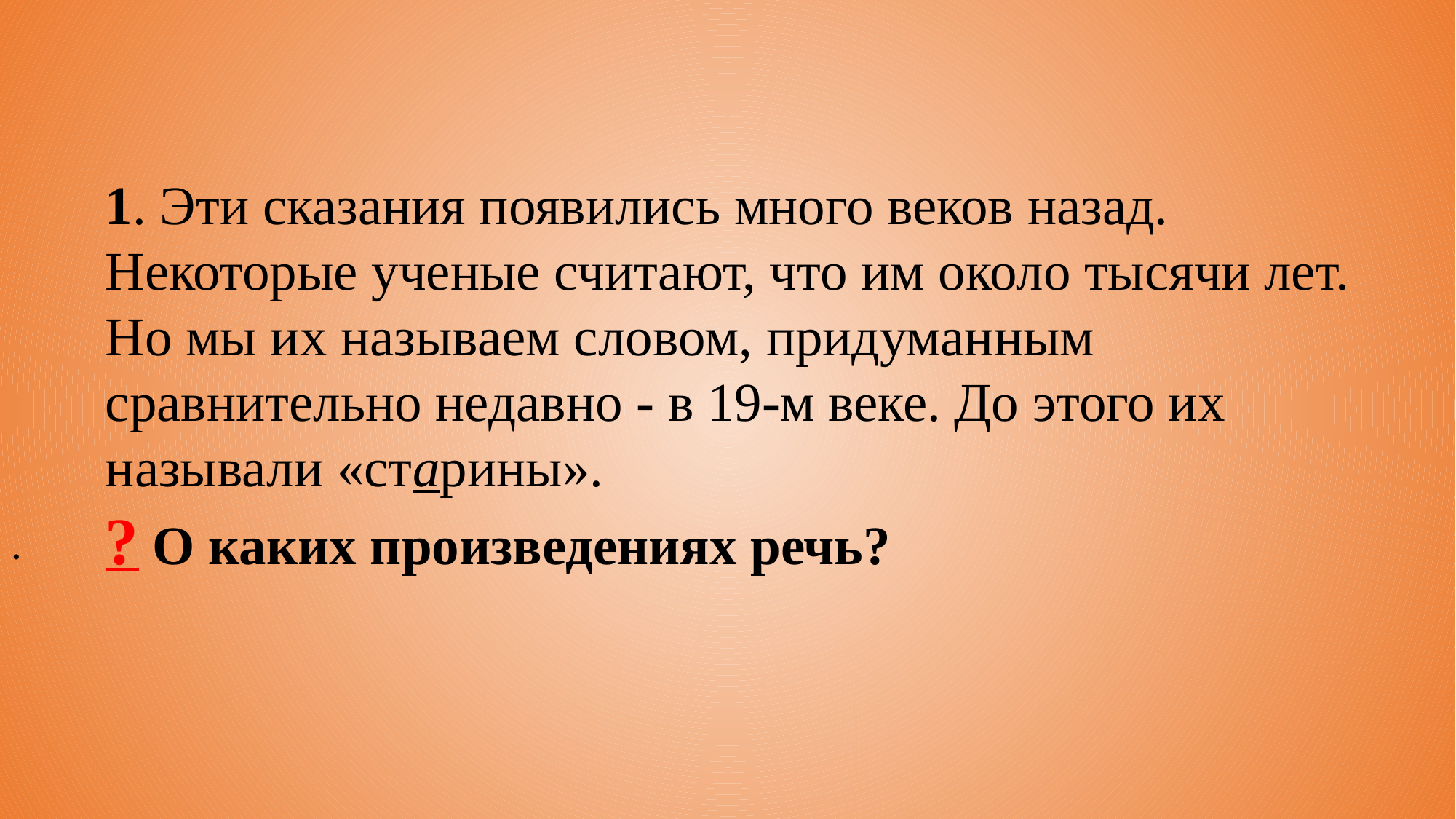

1. Эти сказания появились много веков назад. Некоторые ученые считают, что им около тысячи лет. Но мы их называем словом, придуманным сравнительно недавно - в 19-м веке. До этого их называли «старины».
? О каких произведениях речь?

.